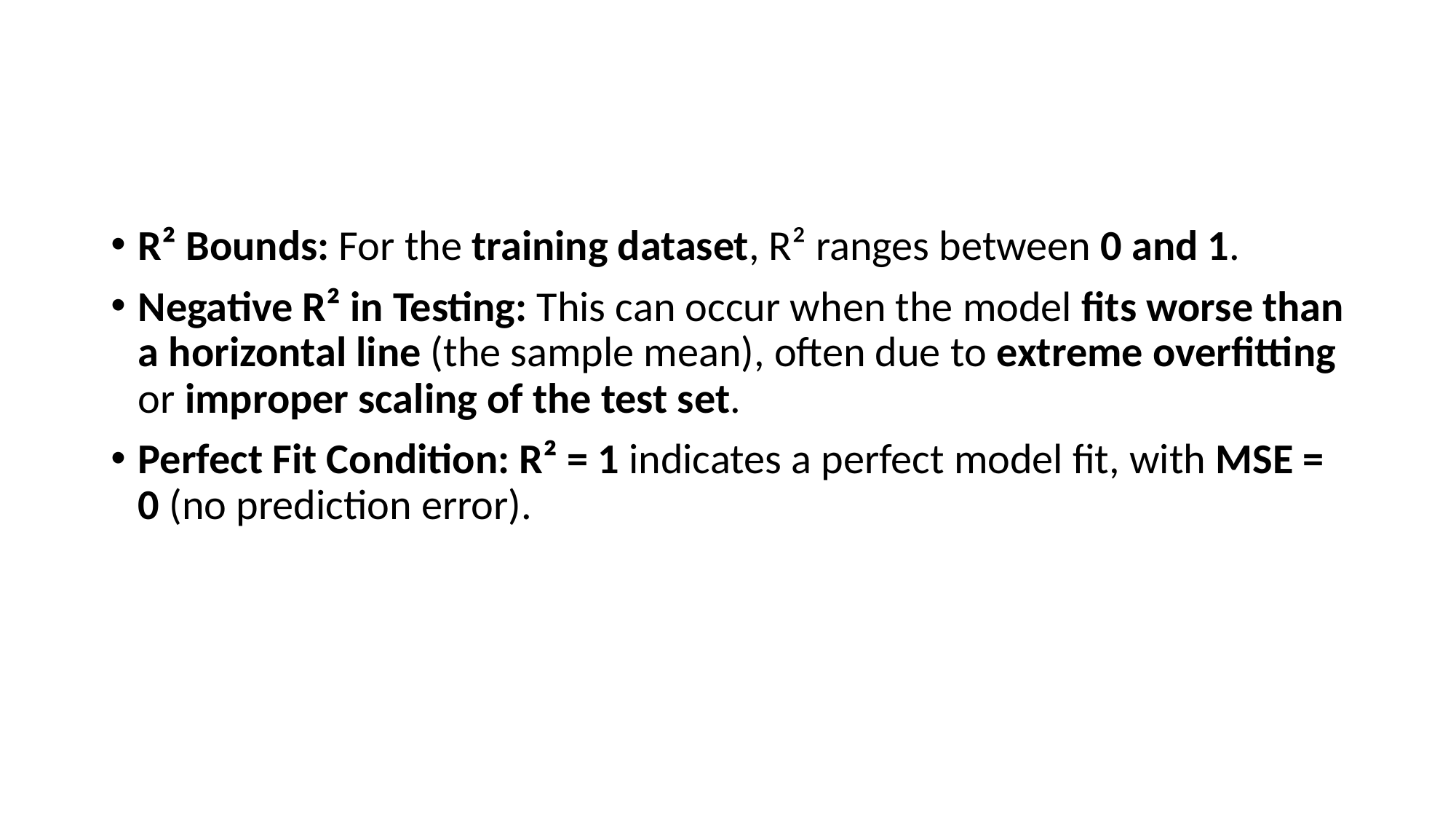

#
R² Bounds: For the training dataset, R² ranges between 0 and 1.
Negative R² in Testing: This can occur when the model fits worse than a horizontal line (the sample mean), often due to extreme overfitting or improper scaling of the test set.
Perfect Fit Condition: R² = 1 indicates a perfect model fit, with MSE = 0 (no prediction error).